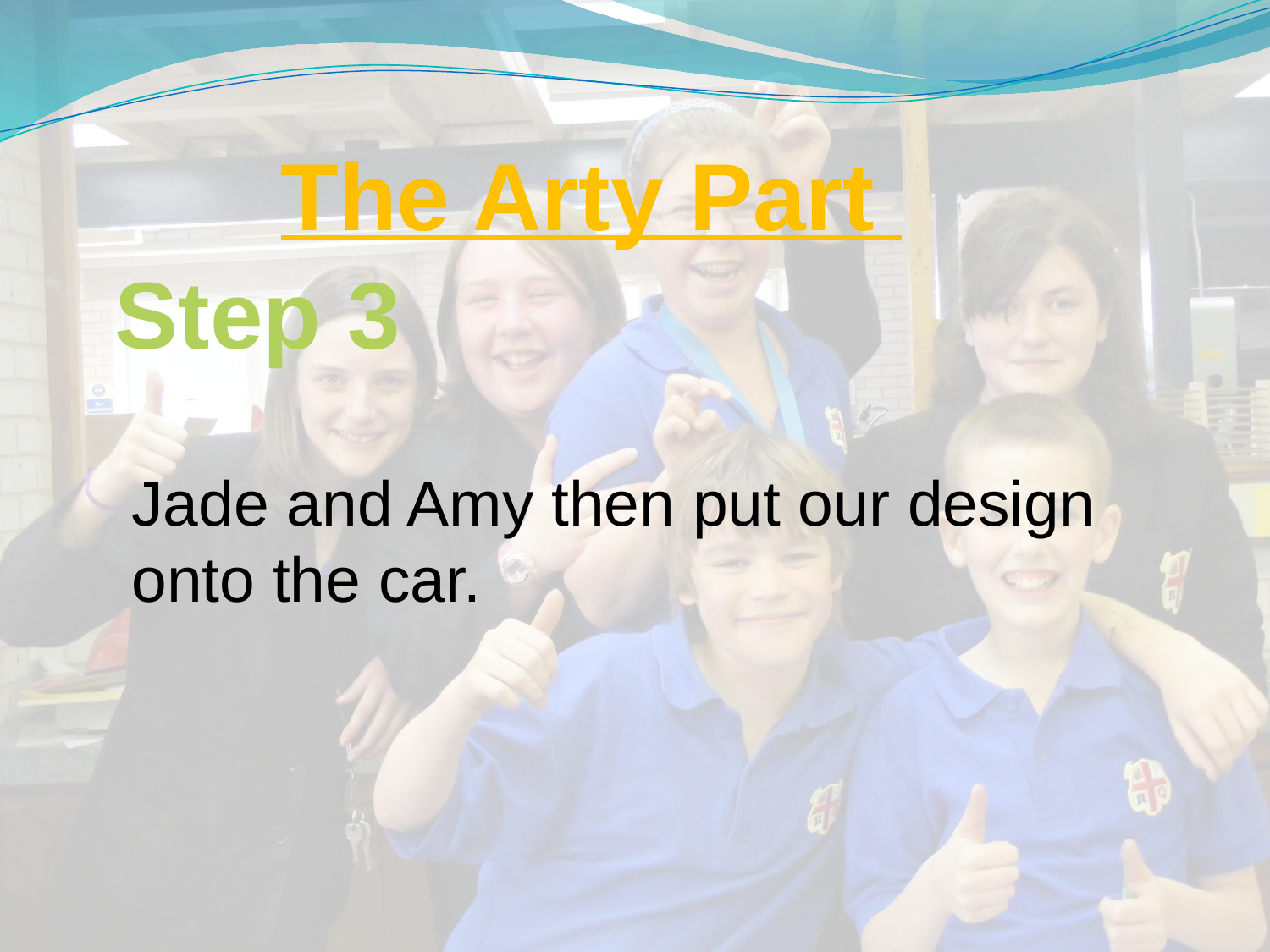

The Arty Part
Step 3
Jade and Amy then put our design onto the car.